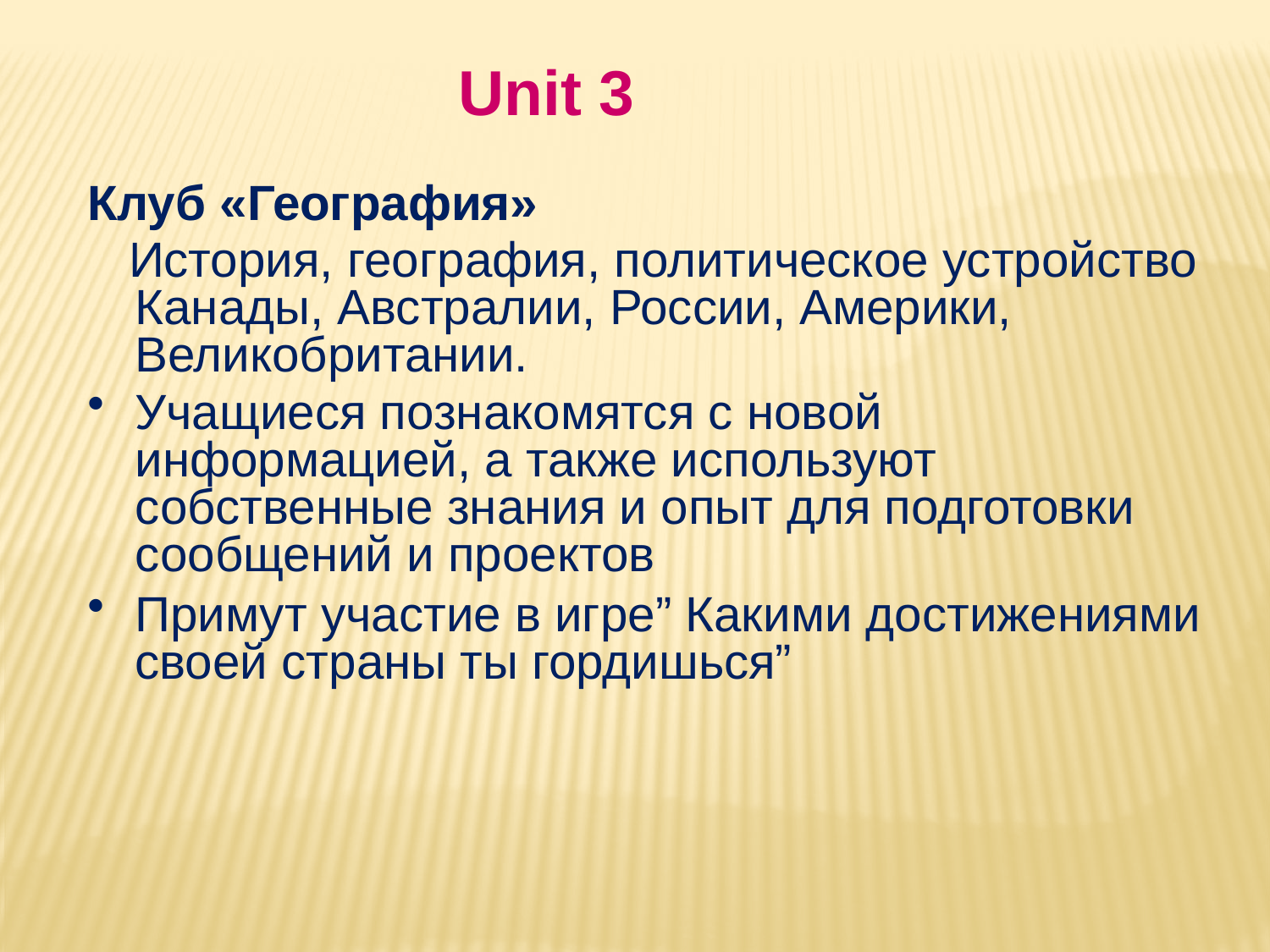

Unit 3
Клуб «География»
   История, география, политическое устройство Канады, Австралии, России, Америки, Великобритании.
Учащиеся познакомятся с новой информацией, а также используют собственные знания и опыт для подготовки сообщений и проектов
Примут участие в игре” Какими достижениями своей страны ты гордишься”